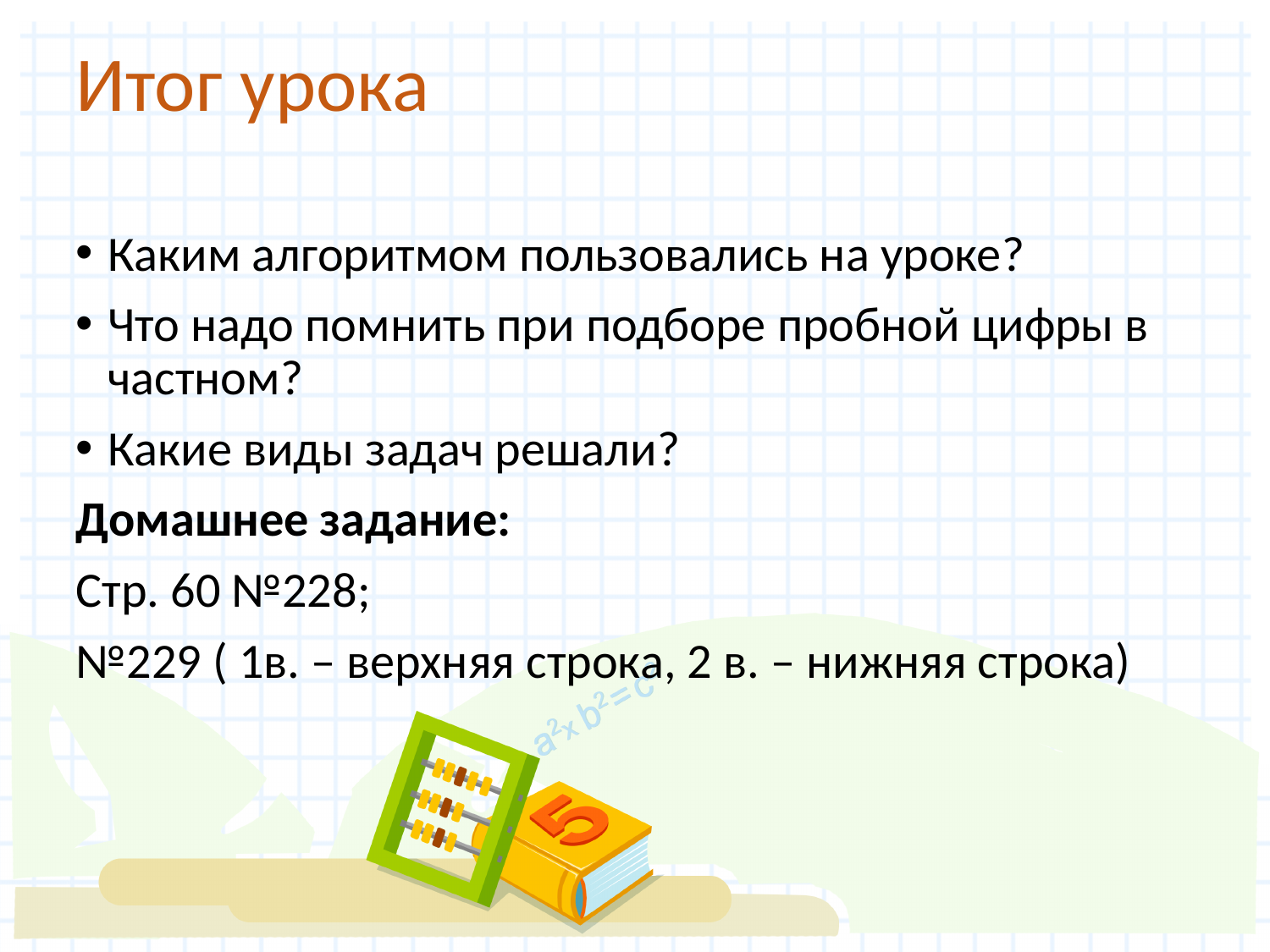

# Итог урока
Каким алгоритмом пользовались на уроке?
Что надо помнить при подборе пробной цифры в частном?
Какие виды задач решали?
Домашнее задание:
Стр. 60 №228;
№229 ( 1в. – верхняя строка, 2 в. – нижняя строка)